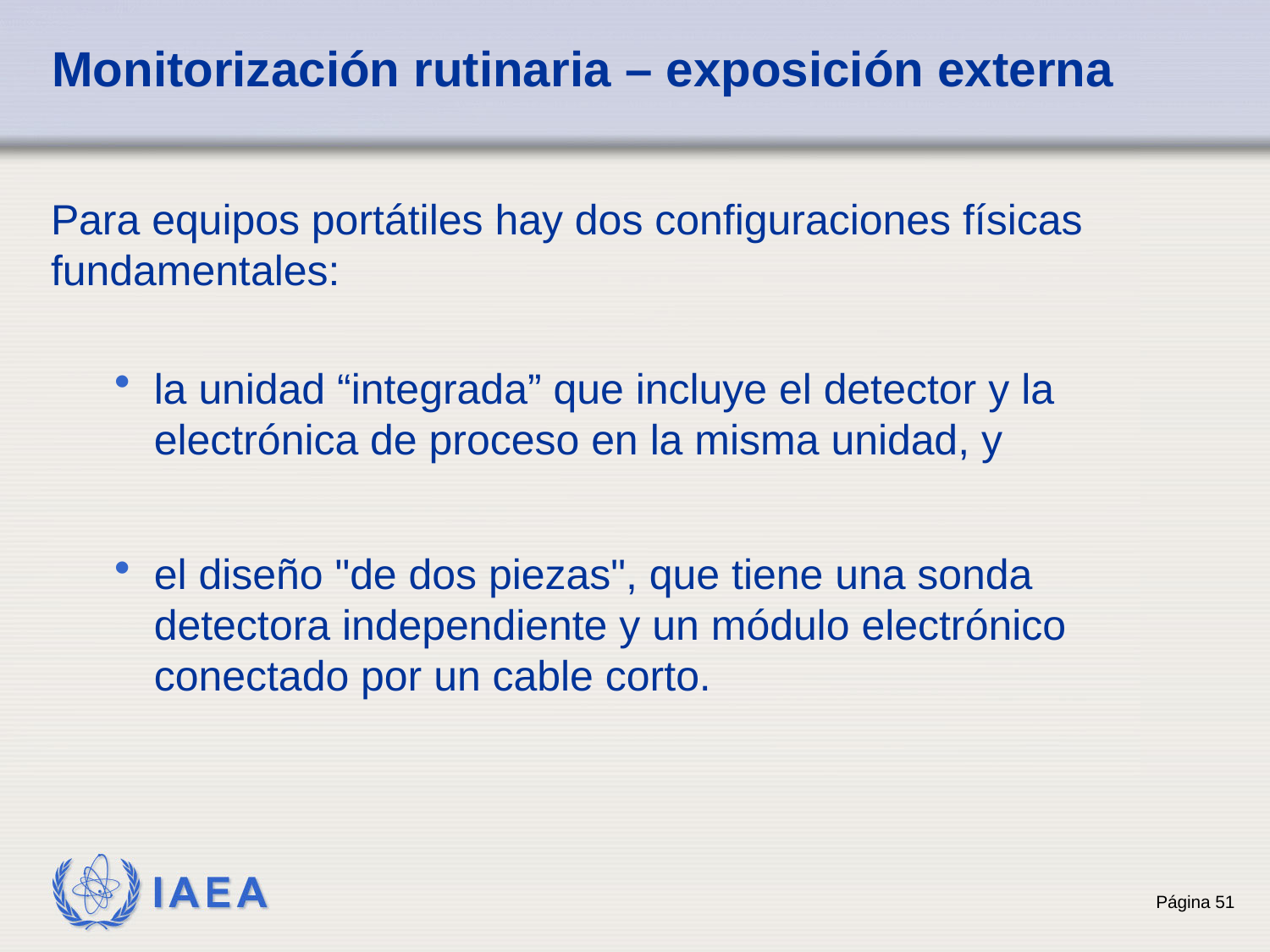

# Monitorización rutinaria – exposición externa
Para equipos portátiles hay dos configuraciones físicas fundamentales:

la unidad “integrada” que incluye el detector y la electrónica de proceso en la misma unidad, y

el diseño "de dos piezas", que tiene una sonda detectora independiente y un módulo electrónico conectado por un cable corto.

51